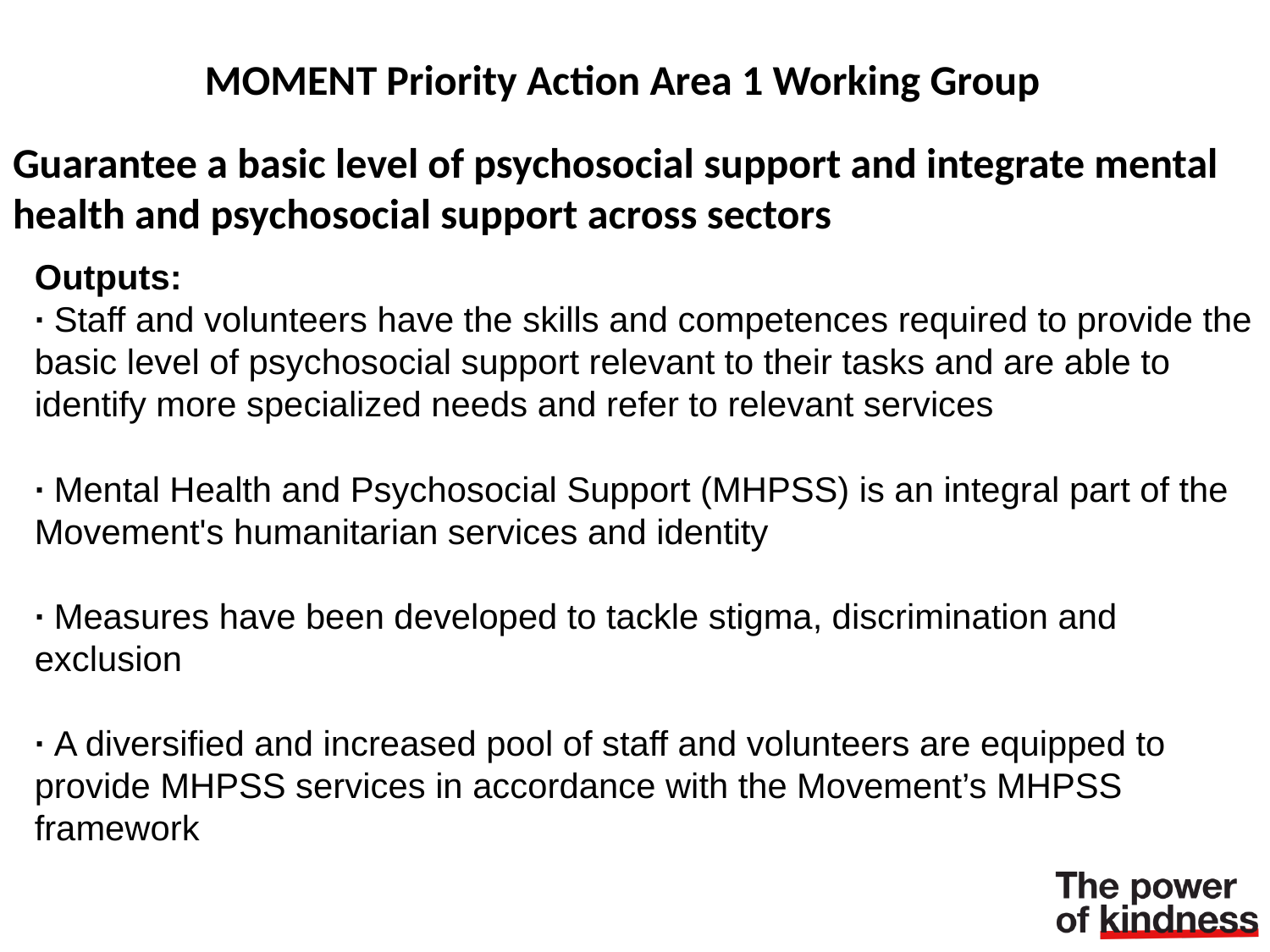

# MOMENT Priority Action Area 1 Working Group
Guarantee a basic level of psychosocial support and integrate mental health and psychosocial support across sectors

Outputs:
∙ Staff and volunteers have the skills and competences required to provide the basic level of psychosocial support relevant to their tasks and are able to identify more specialized needs and refer to relevant services

∙ Mental Health and Psychosocial Support (MHPSS) is an integral part of the Movement's humanitarian services and identity

∙ Measures have been developed to tackle stigma, discrimination and exclusion

∙ A diversified and increased pool of staff and volunteers are equipped to provide MHPSS services in accordance with the Movement’s MHPSS framework